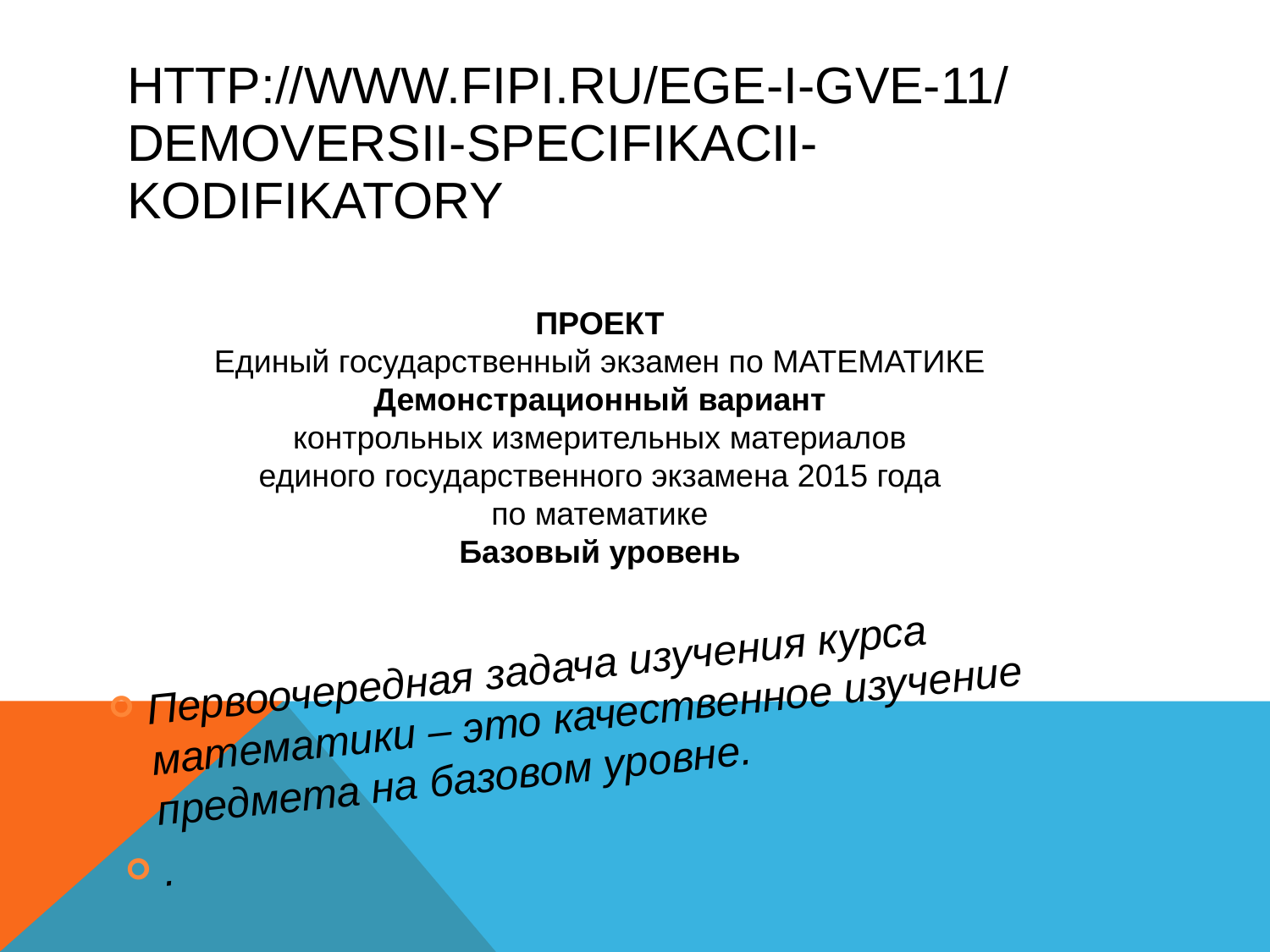

# http://www.fipi.ru/ege-i-gve-11/demoversii-specifikacii-kodifikatory
ПРОЕКТ
Единый государственный экзамен по МАТЕМАТИКЕ
Демонстрационный вариант
контрольных измерительных материалов
единого государственного экзамена 2015 года
по математике
Базовый уровень
Первоочередная задача изучения курса математики – это качественное изучение предмета на базовом уровне.
.